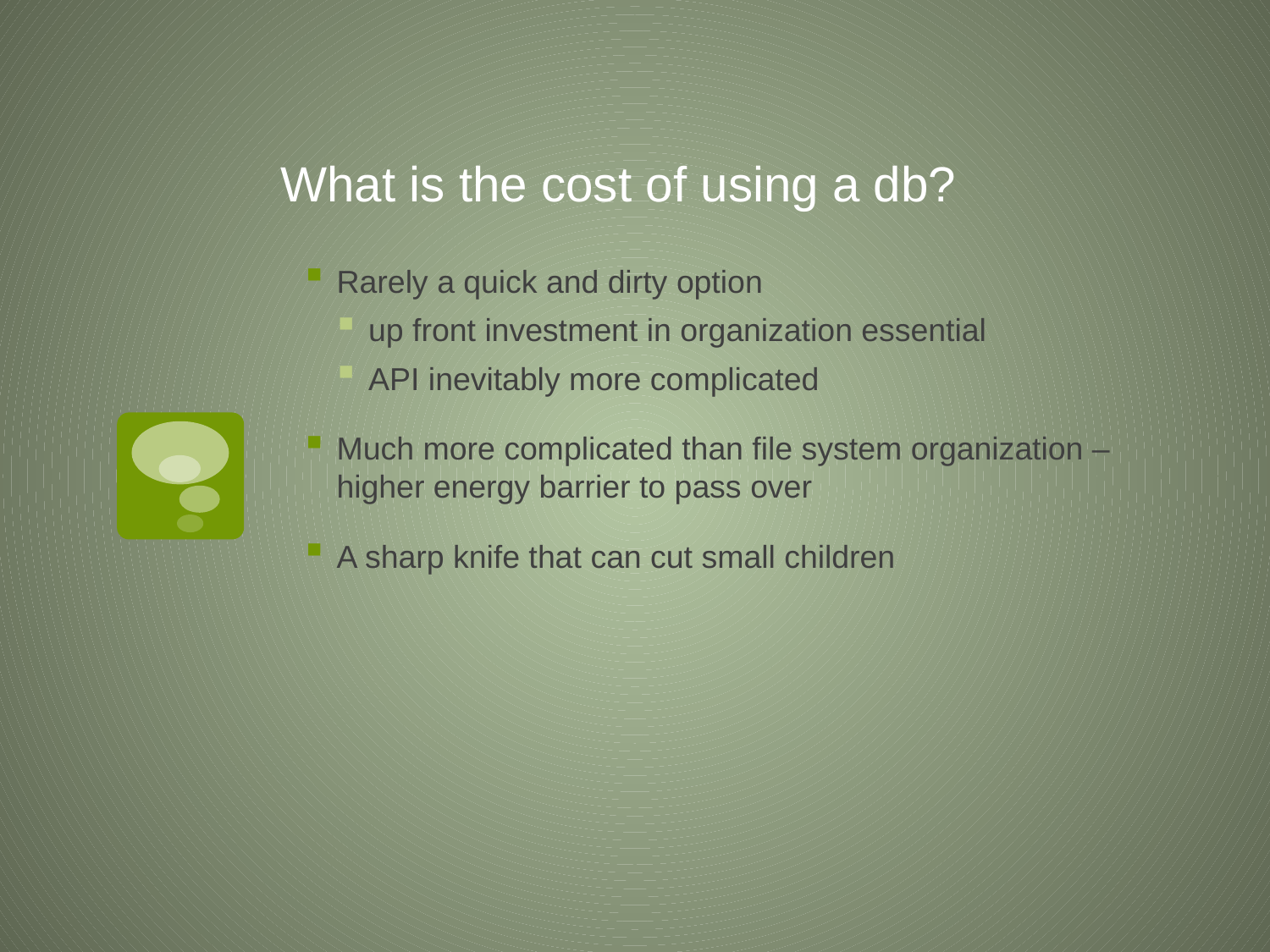

# What is the cost of using a db?
Rarely a quick and dirty option
up front investment in organization essential
API inevitably more complicated
Much more complicated than file system organization – higher energy barrier to pass over
A sharp knife that can cut small children